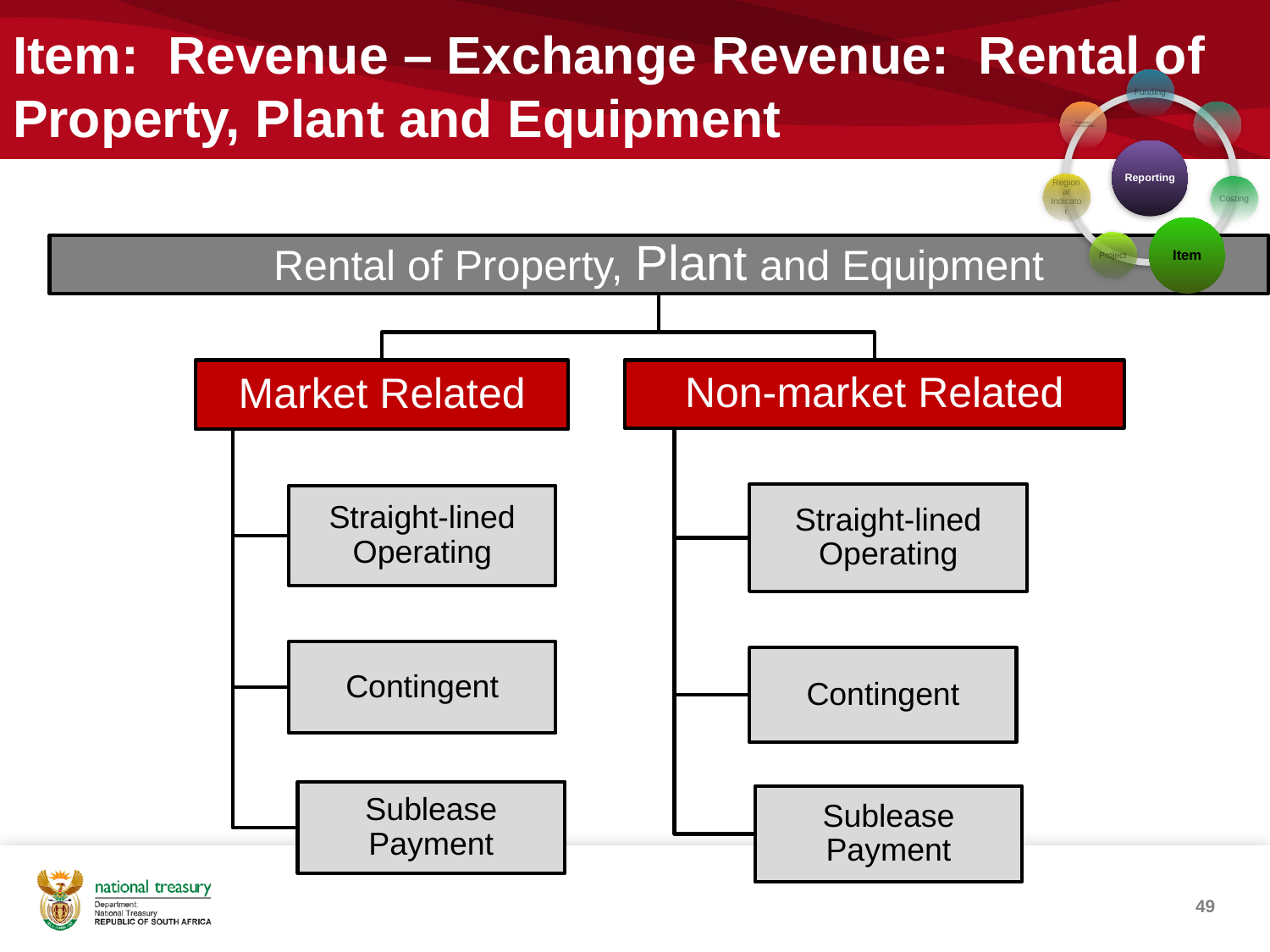

# Item:  Revenue – Exchange Revenue:  Rental of Property, Plant and Equipment
Reporting
Funding
Function
Costing
Item
Project
Regional Indicator
Standard Classification

Rental of Property, Plant and Equipment
Market Related
Straight-lined Operating
Contingent
Sublease Payment
Non-market Related
Straight-lined Operating
Contingent
Sublease Payment
49